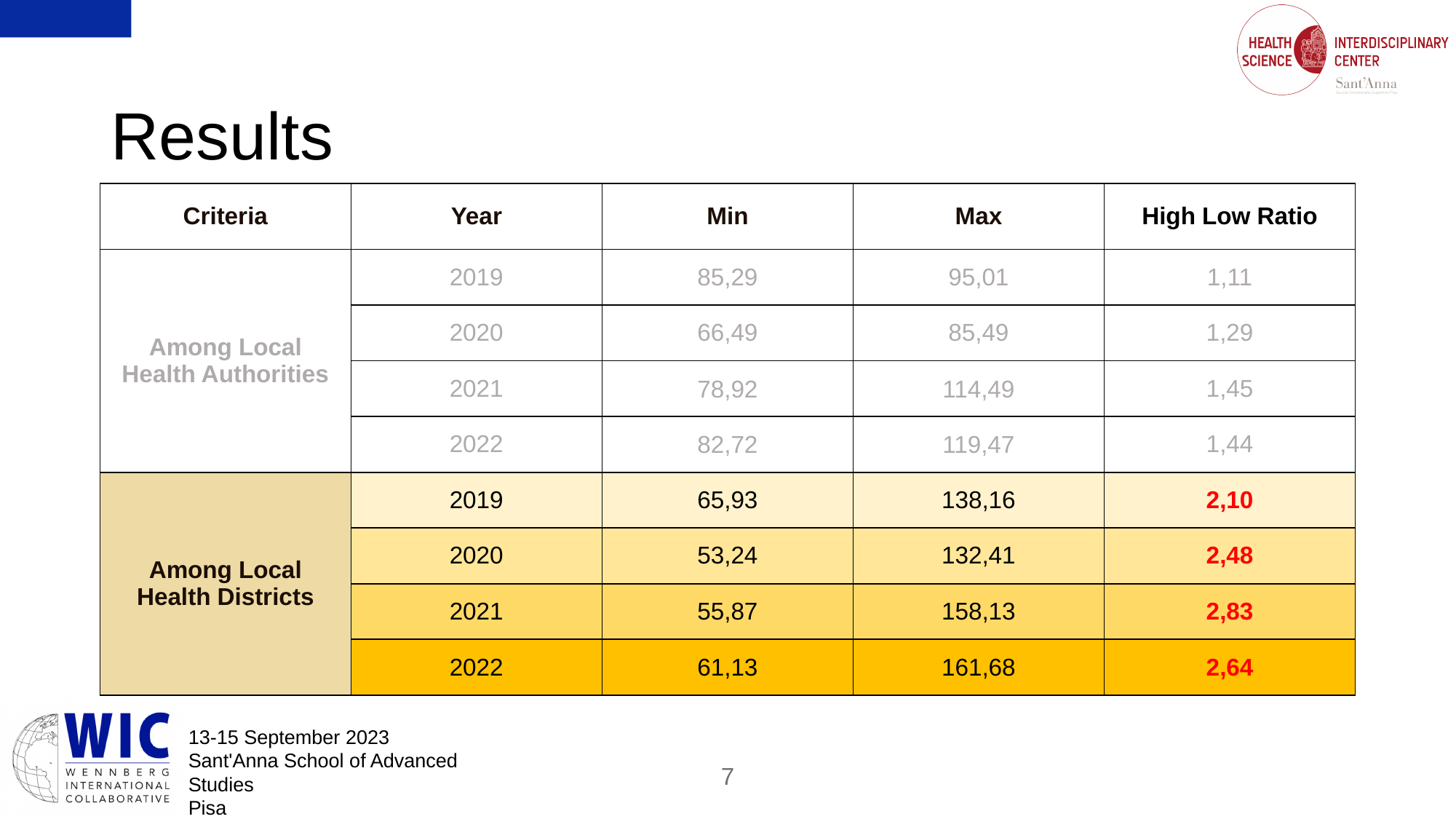

# Results
| Criteria | Year | Min | Max | High Low Ratio |
| --- | --- | --- | --- | --- |
| Among Local Health Authorities | 2019 | 85,29 | 95,01 | 1,11 |
| Tra le AUSL | 2020 | 66,49 | 85,49 | 1,29 |
| Tra le AUSL | 2021 | 78,92 | 114,49 | 1,45 |
|  | 2022 | 82,72 | 119,47 | 1,44 |
| Among Local Health Districts | 2019 | 65,93 | 138,16 | 2,10 |
| Tra Zone Distretto | 2020 | 53,24 | 132,41 | 2,48 |
| Tra Zone Distretto | 2021 | 55,87 | 158,13 | 2,83 |
|  | 2022 | 61,13 | 161,68 | 2,64 |
7